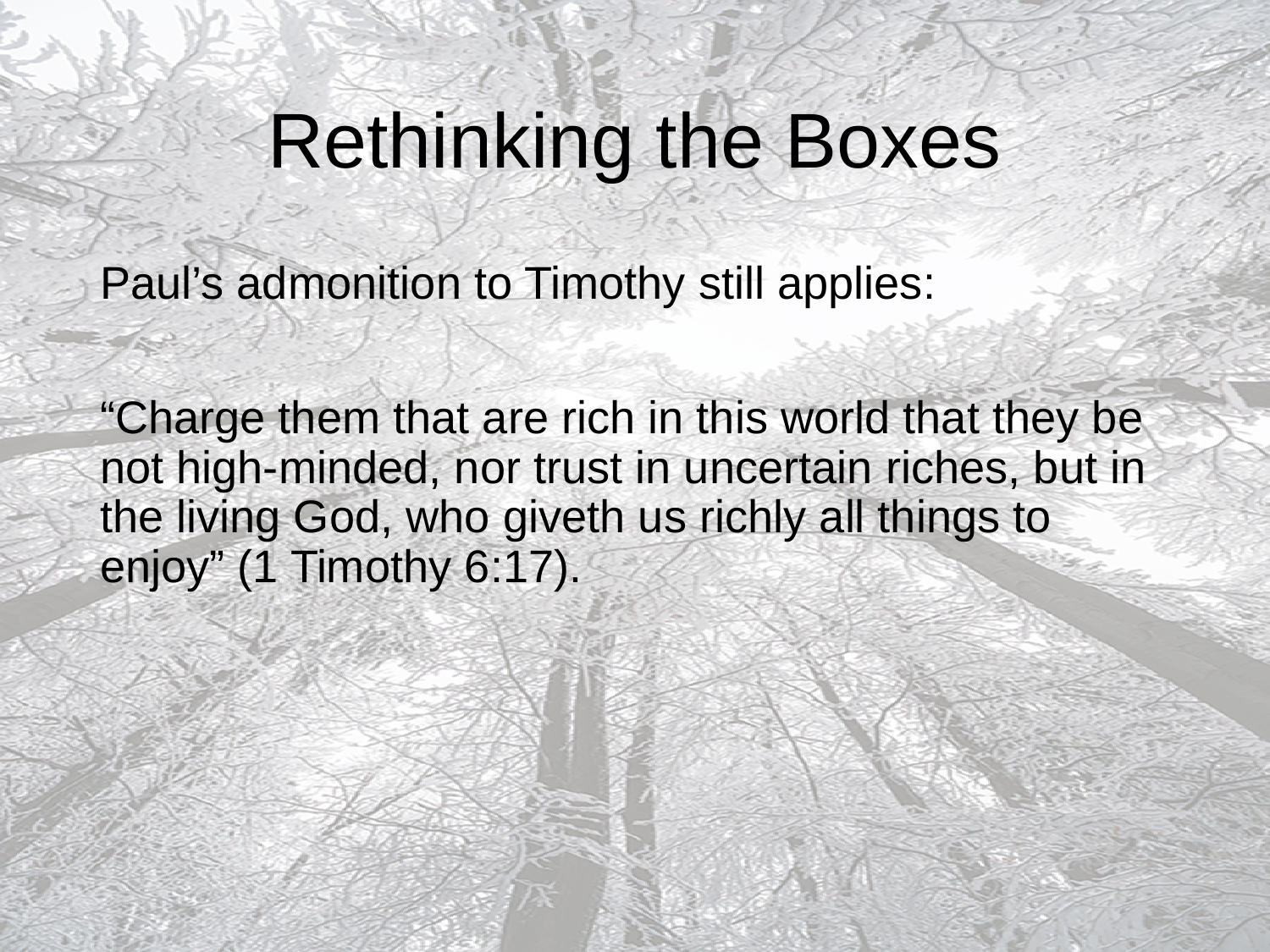

# Rethinking the Boxes
Paul’s admonition to Timothy still applies:

“Charge them that are rich in this world that they be not high-minded, nor trust in uncertain riches, but in the living God, who giveth us richly all things to enjoy” (1 Timothy 6:17).